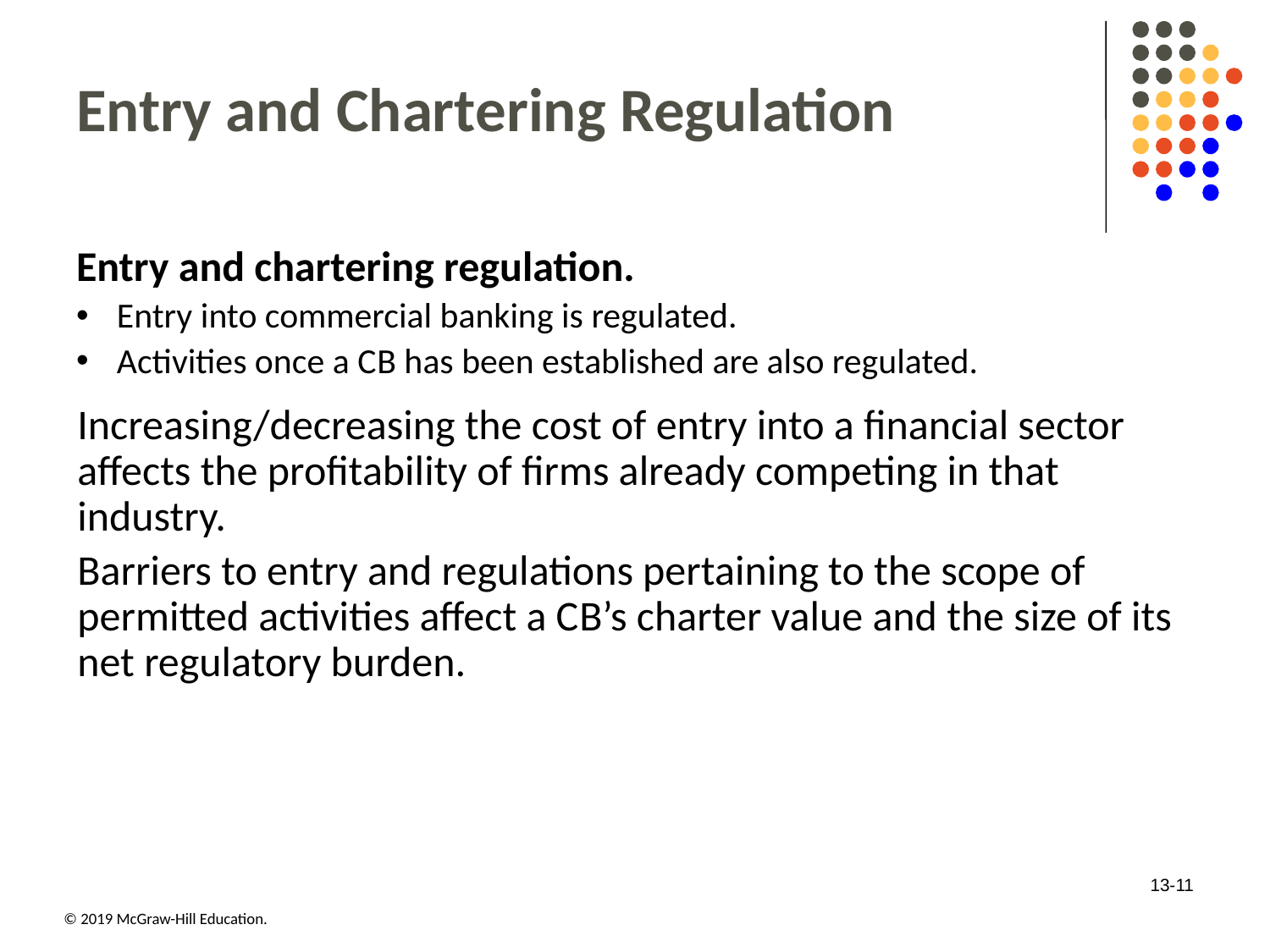

# Entry and Chartering Regulation
Entry and chartering regulation.
Entry into commercial banking is regulated.
Activities once a C B has been established are also regulated.
Increasing/decreasing the cost of entry into a financial sector affects the profitability of firms already competing in that industry.
Barriers to entry and regulations pertaining to the scope of permitted activities affect a C B’s charter value and the size of its net regulatory burden.
13-11